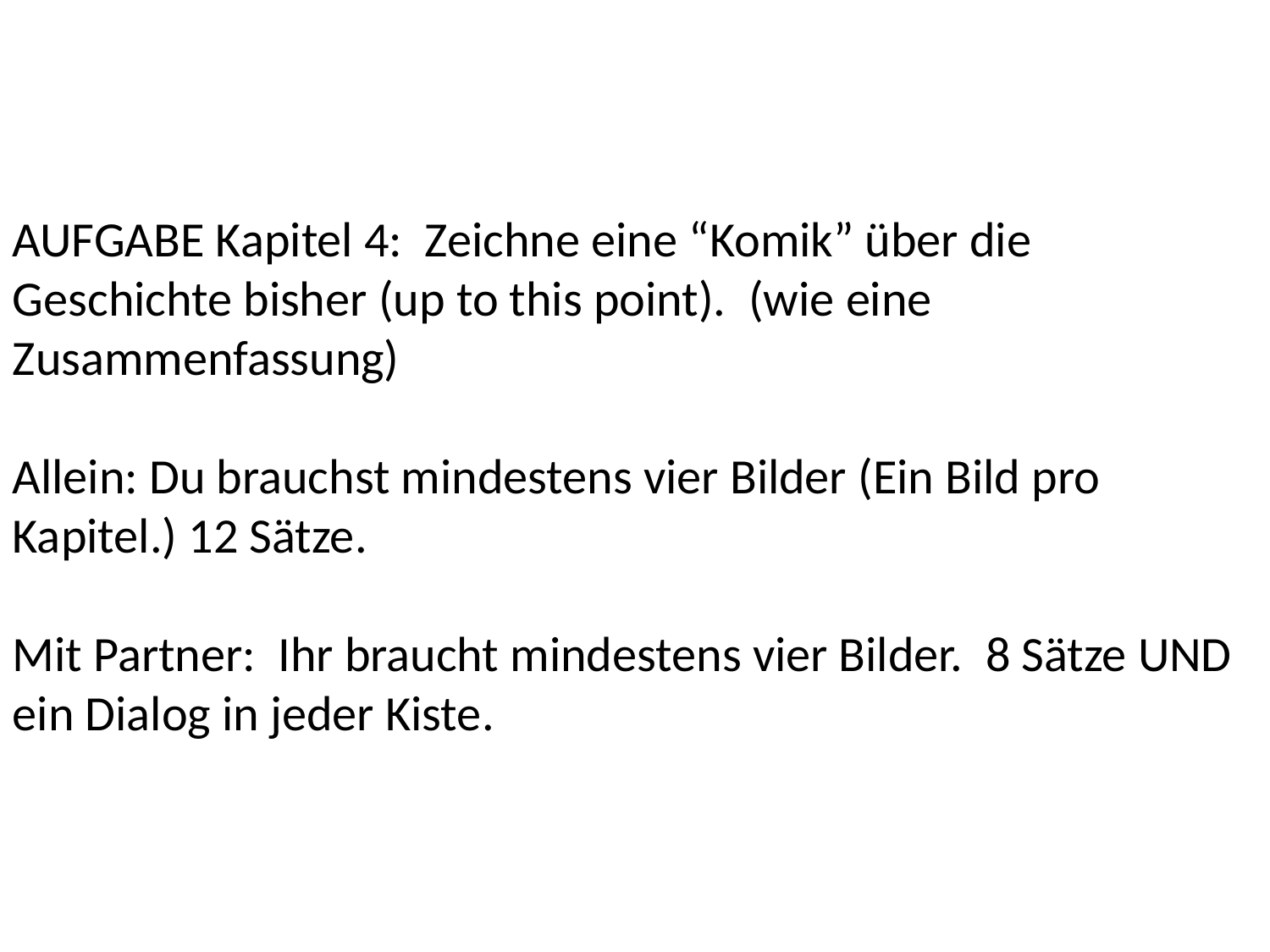

AUFGABE Kapitel 4:  Zeichne eine “Komik” über die Geschichte bisher (up to this point).  (wie eine Zusammenfassung)

Allein: Du brauchst mindestens vier Bilder (Ein Bild pro Kapitel.) 12 Sätze.

Mit Partner:  Ihr braucht mindestens vier Bilder.  8 Sätze UND ein Dialog in jeder Kiste.